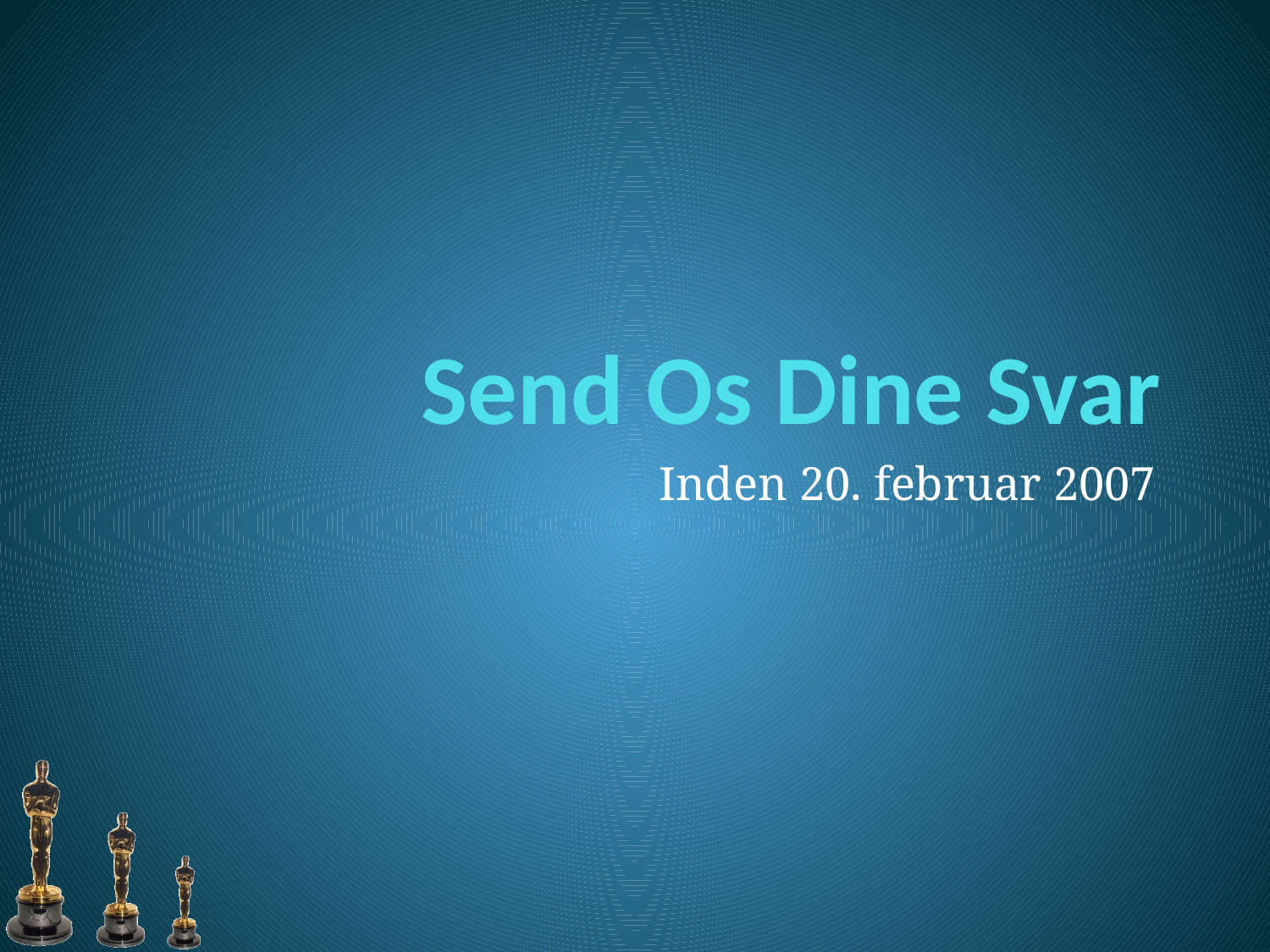

# Send Os Dine Svar
Inden 20. februar 2007